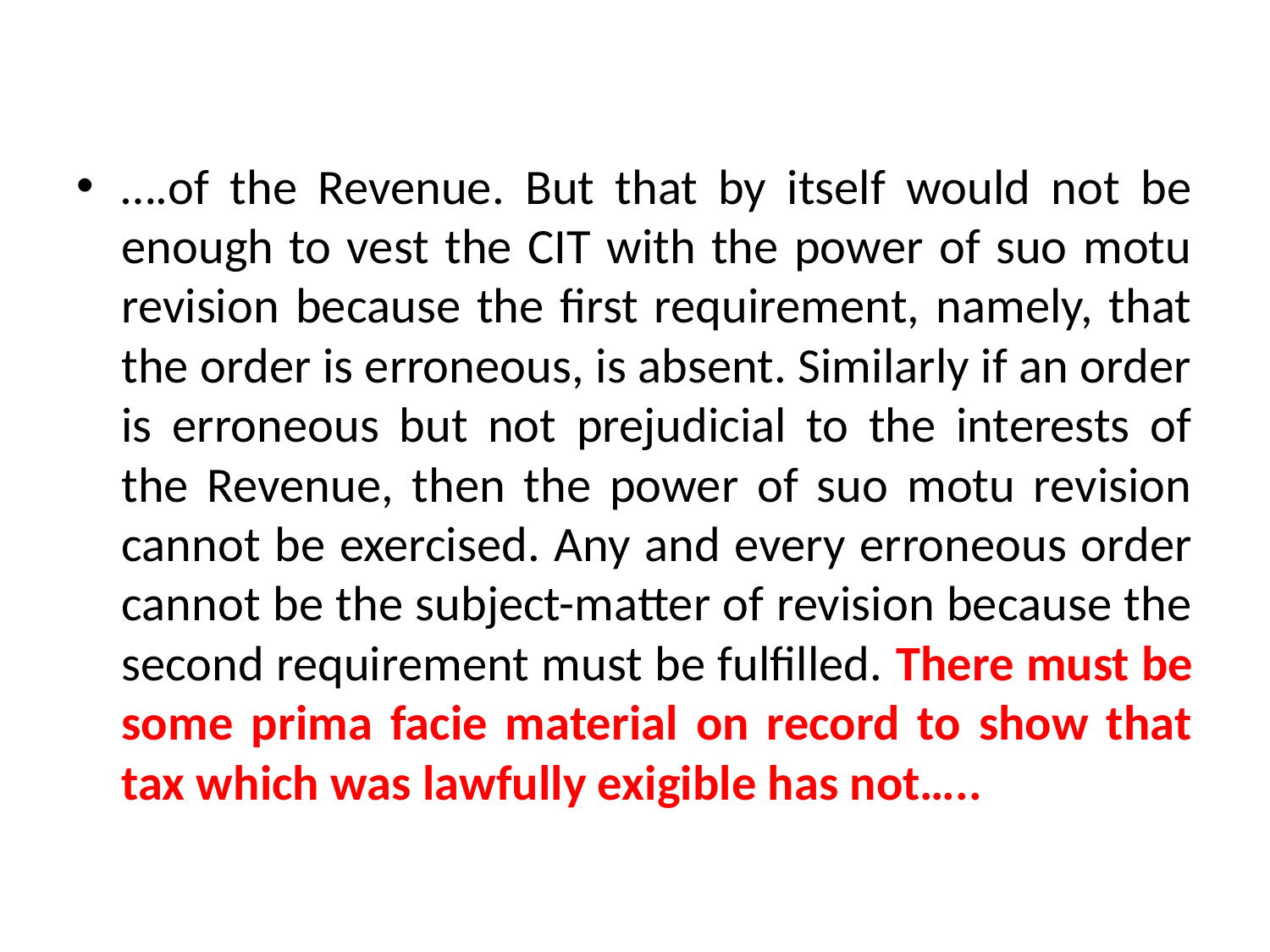

#
….of the Revenue. But that by itself would not be enough to vest the CIT with the power of suo motu revision because the first requirement, namely, that the order is erroneous, is absent. Similarly if an order is erroneous but not prejudicial to the interests of the Revenue, then the power of suo motu revision cannot be exercised. Any and every erroneous order cannot be the subject-matter of revision because the second requirement must be fulfilled. There must be some prima facie material on record to show that tax which was lawfully exigible has not…..